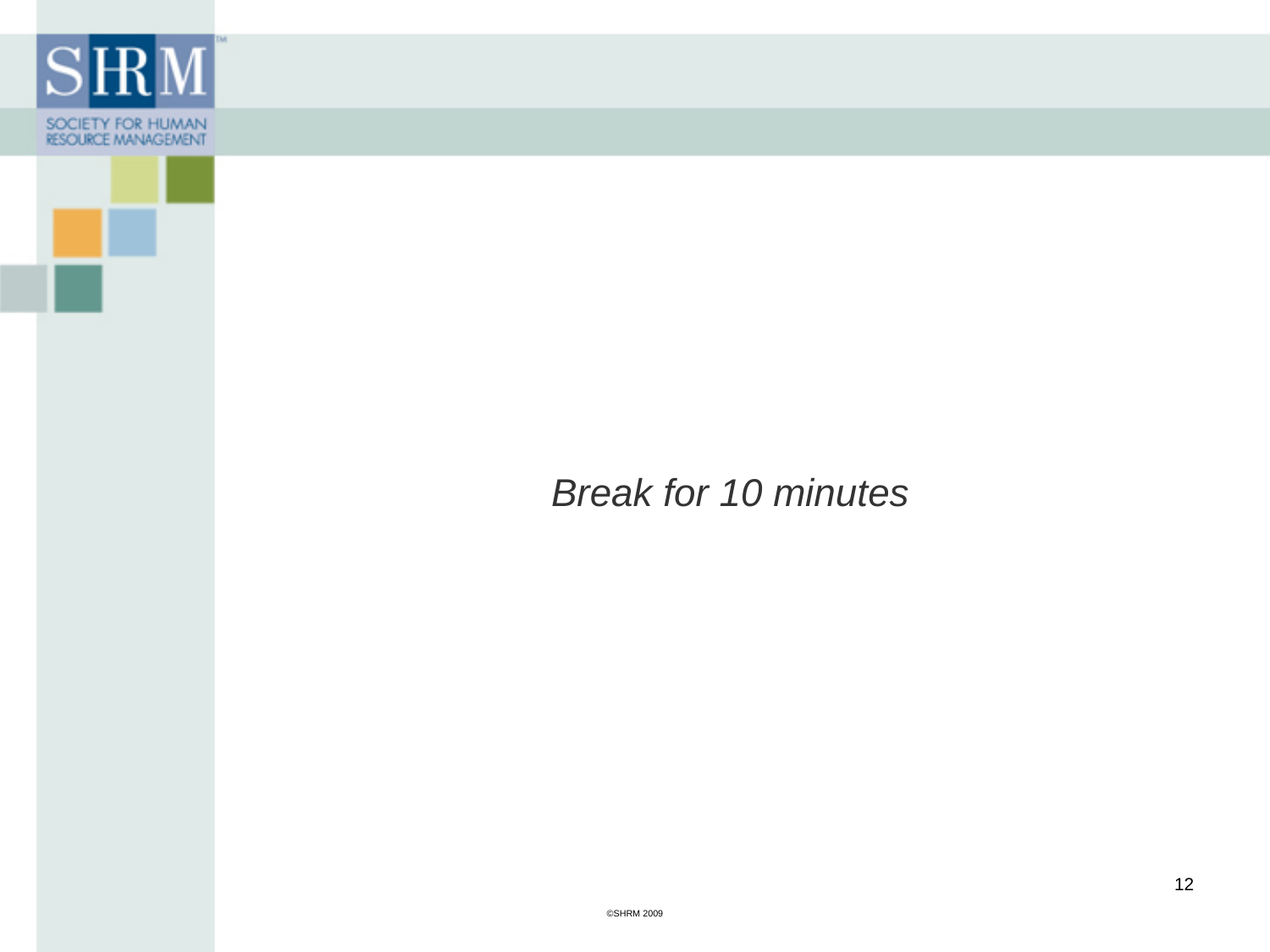

#

Break for 10 minutes
12
©SHRM 2009